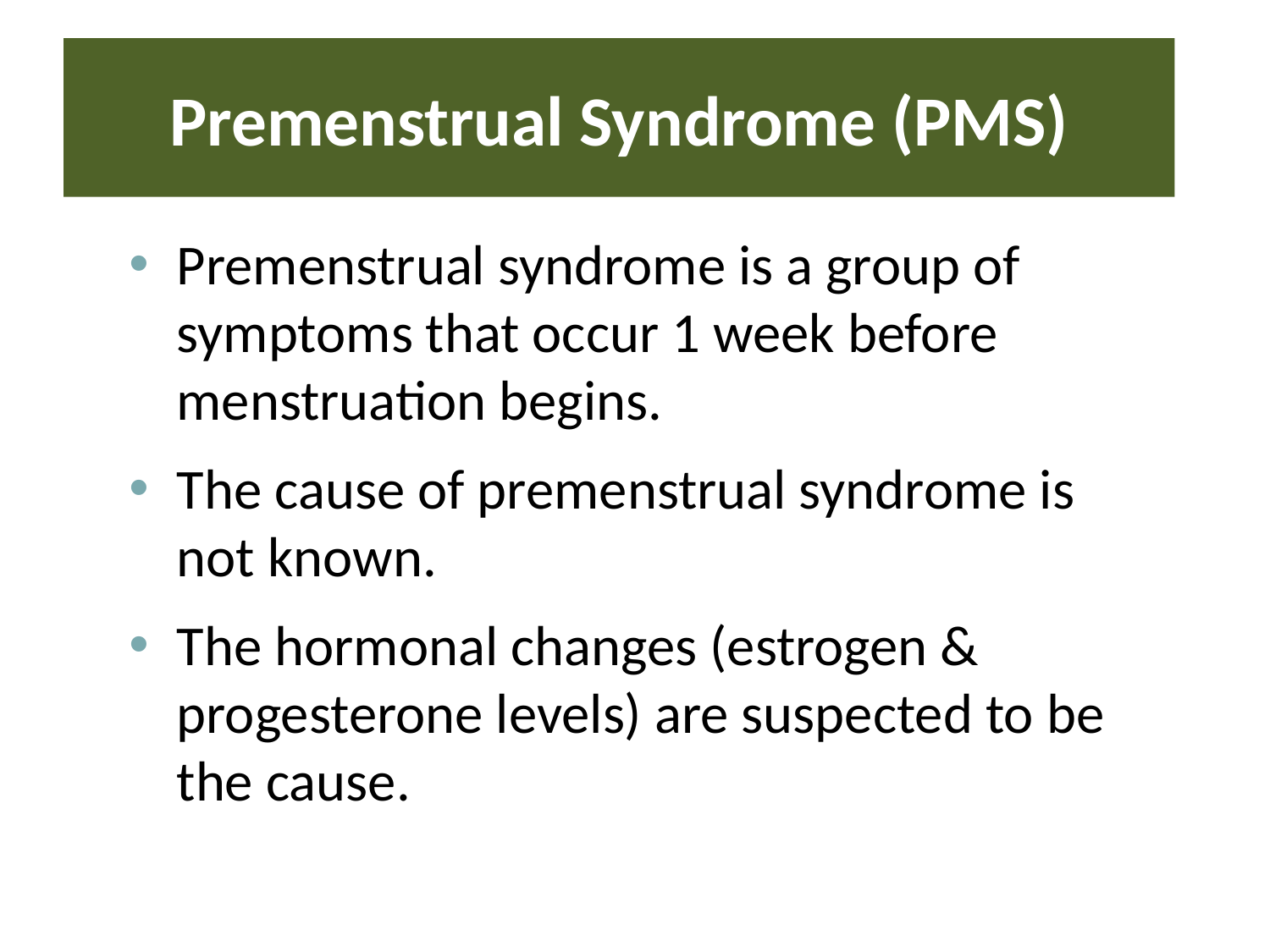

# Premenstrual Syndrome (PMS)
Premenstrual syndrome is a group of symptoms that occur 1 week before menstruation begins.
The cause of premenstrual syndrome is not known.
The hormonal changes (estrogen & progesterone levels) are suspected to be the cause.